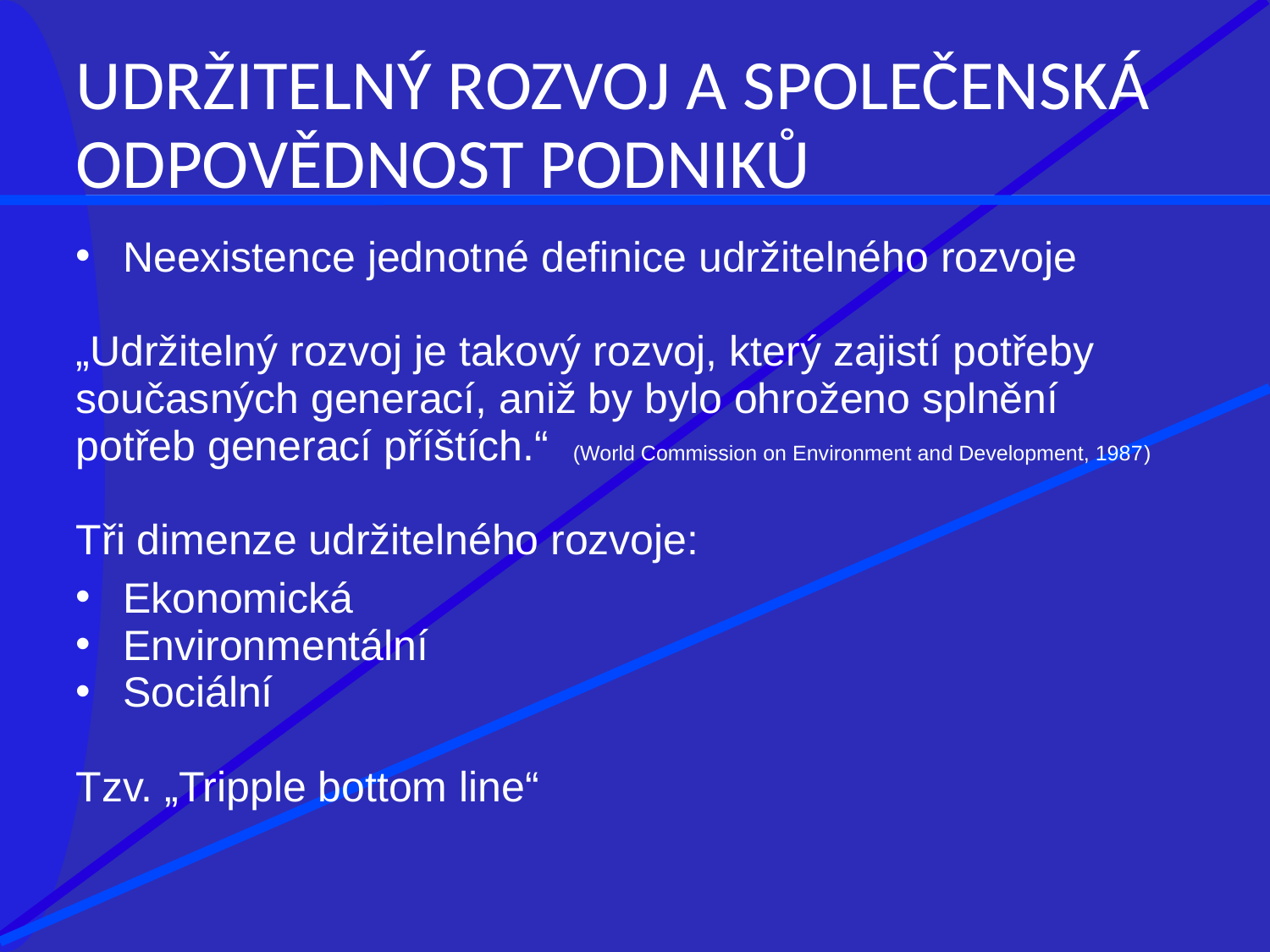

UDRŽITELNÝ ROZVOJ A SPOLEČENSKÁ ODPOVĚDNOST PODNIKŮ
Neexistence jednotné definice udržitelného rozvoje

„Udržitelný rozvoj je takový rozvoj, který zajistí potřeby současných generací, aniž by bylo ohroženo splnění potřeb generací příštích.“  (World Commission on Environment and Development, 1987)

Tři dimenze udržitelného rozvoje:
Ekonomická
Environmentální
Sociální

Tzv. „Tripple bottom line“